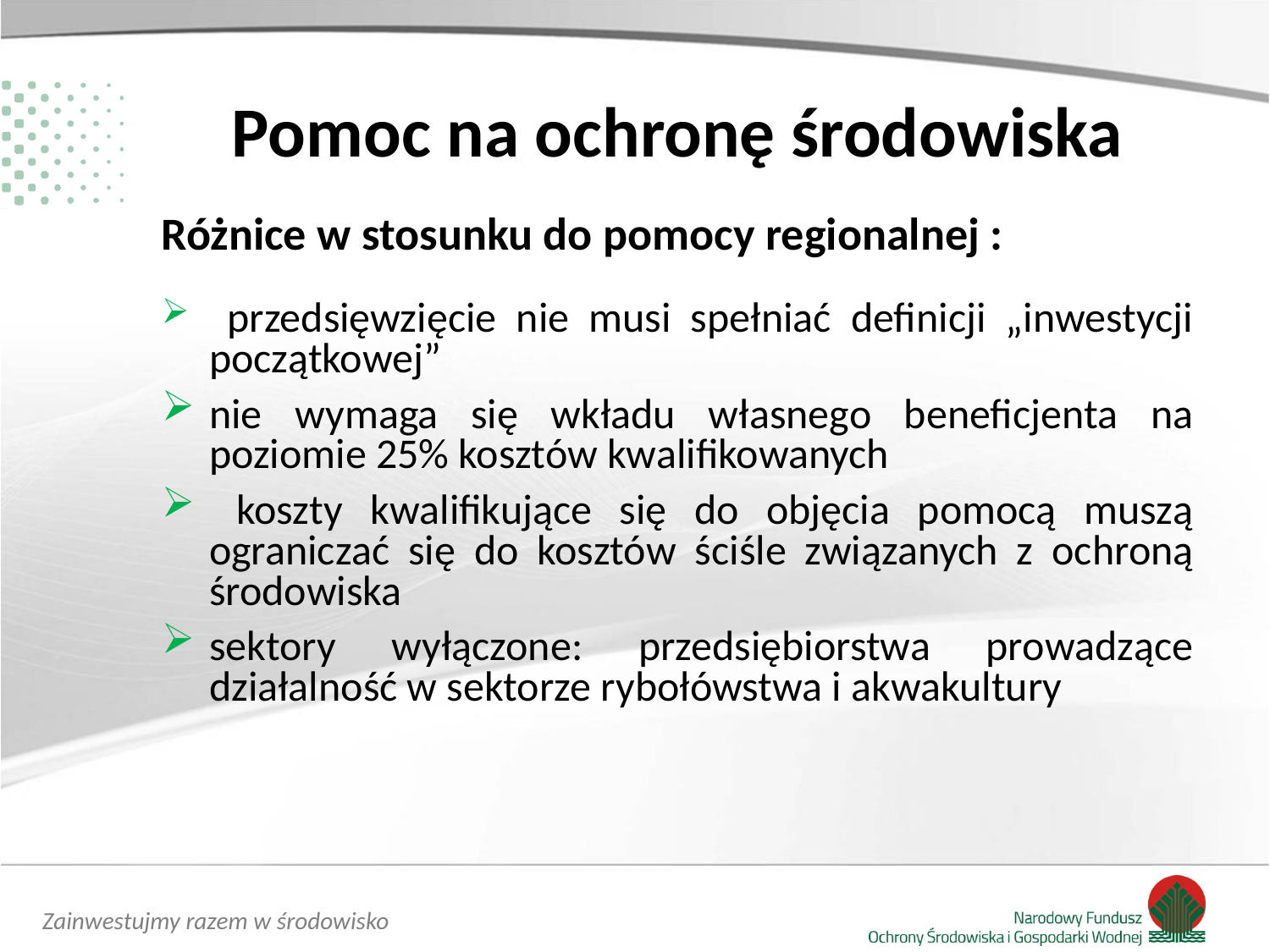

# Pomoc na ochronę środowiska
Różnice w stosunku do pomocy regionalnej :

 przedsięwzięcie nie musi spełniać definicji „inwestycji początkowej”
nie wymaga się wkładu własnego beneficjenta na poziomie 25% kosztów kwalifikowanych
 koszty kwalifikujące się do objęcia pomocą muszą ograniczać się do kosztów ściśle związanych z ochroną środowiska
sektory wyłączone: przedsiębiorstwa prowadzące działalność w sektorze rybołówstwa i akwakultury